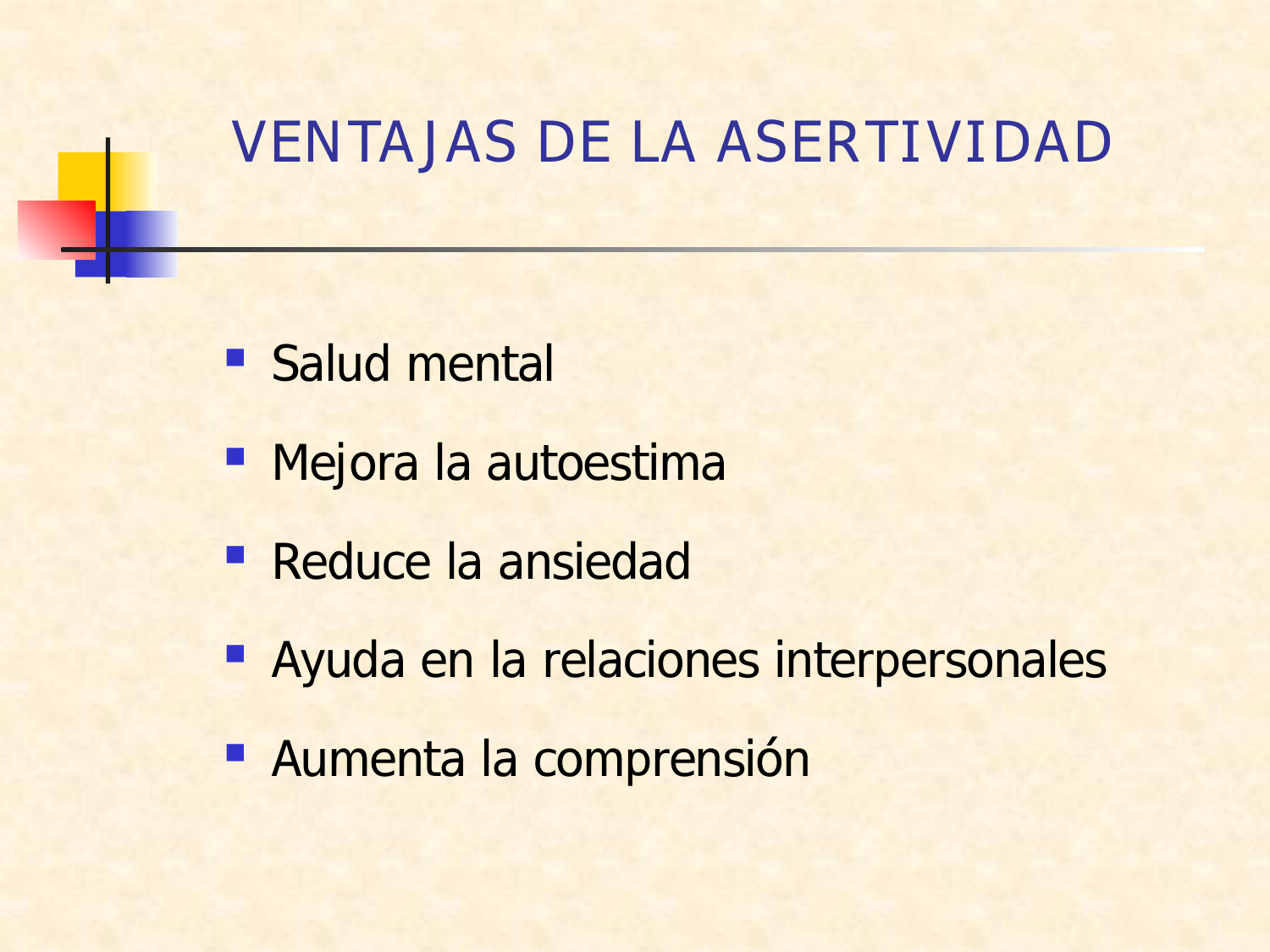

# VENTAJAS DE LA ASERTIVIDAD
Salud mental
Mejora la autoestima
Reduce la ansiedad
Ayuda en la relaciones interpersonales
Aumenta la comprensión